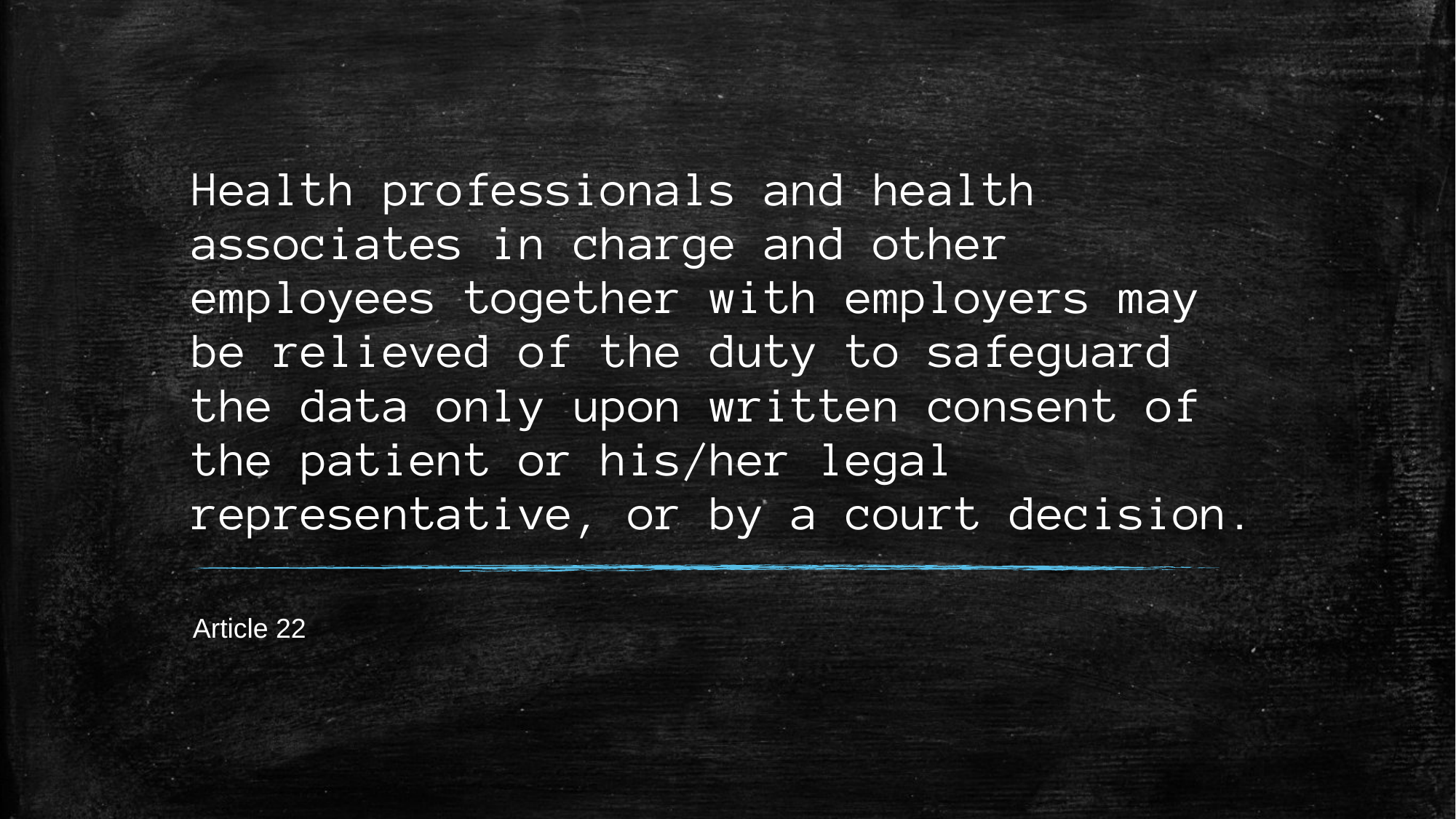

# Health professionals and health associates in charge and other employees together with employers may be relieved of the duty to safeguard the data only upon written consent of the patient or his/her legal representative, or by a court decision.
Article 22